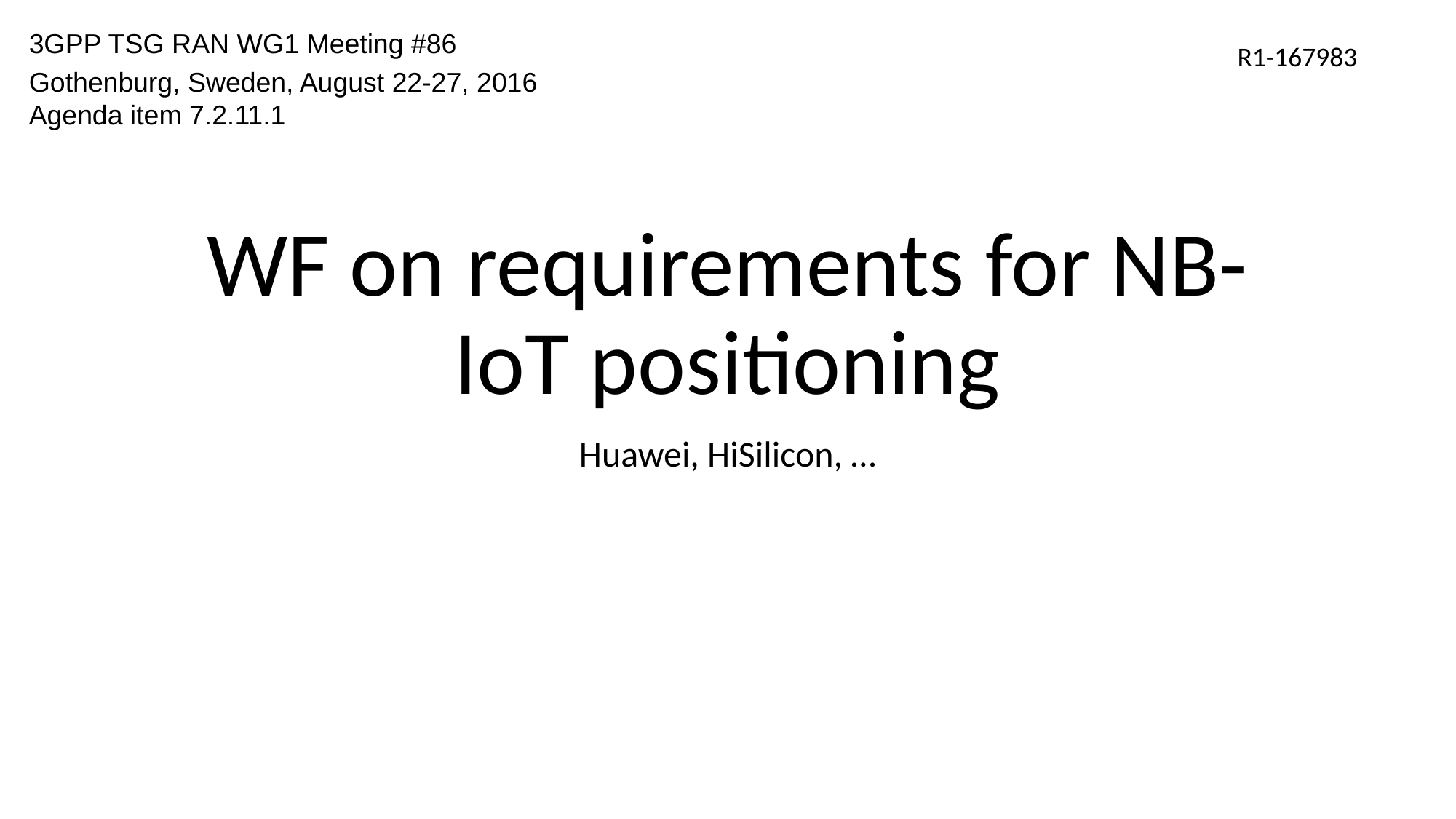

3GPP TSG RAN WG1 Meeting #86
Gothenburg, Sweden, August 22-27, 2016
Agenda item 7.2.11.1
R1-167983
# WF on requirements for NB-IoT positioning
Huawei, HiSilicon, …